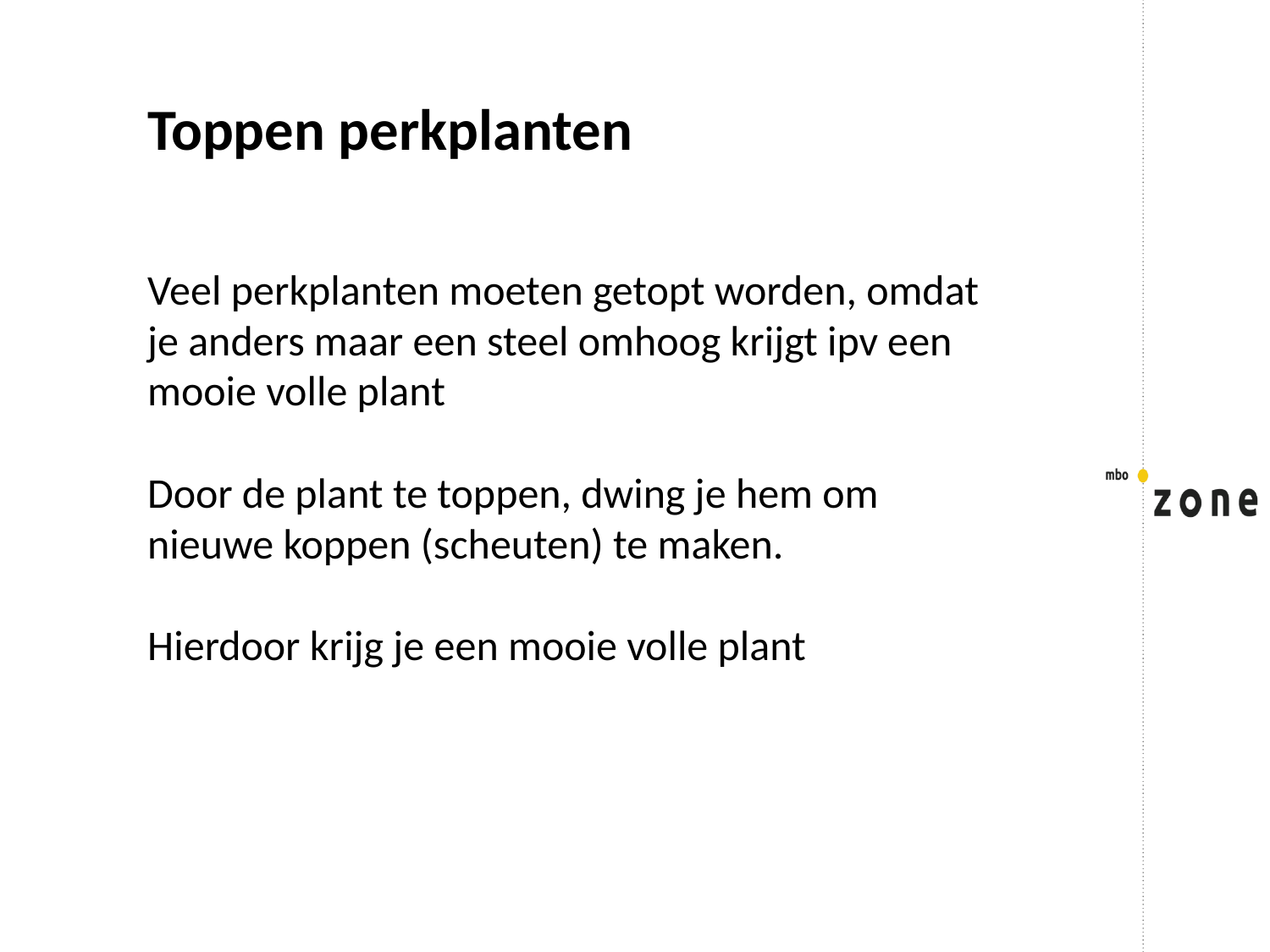

Toppen perkplanten
Veel perkplanten moeten getopt worden, omdat je anders maar een steel omhoog krijgt ipv een mooie volle plant

Door de plant te toppen, dwing je hem om nieuwe koppen (scheuten) te maken.

Hierdoor krijg je een mooie volle plant